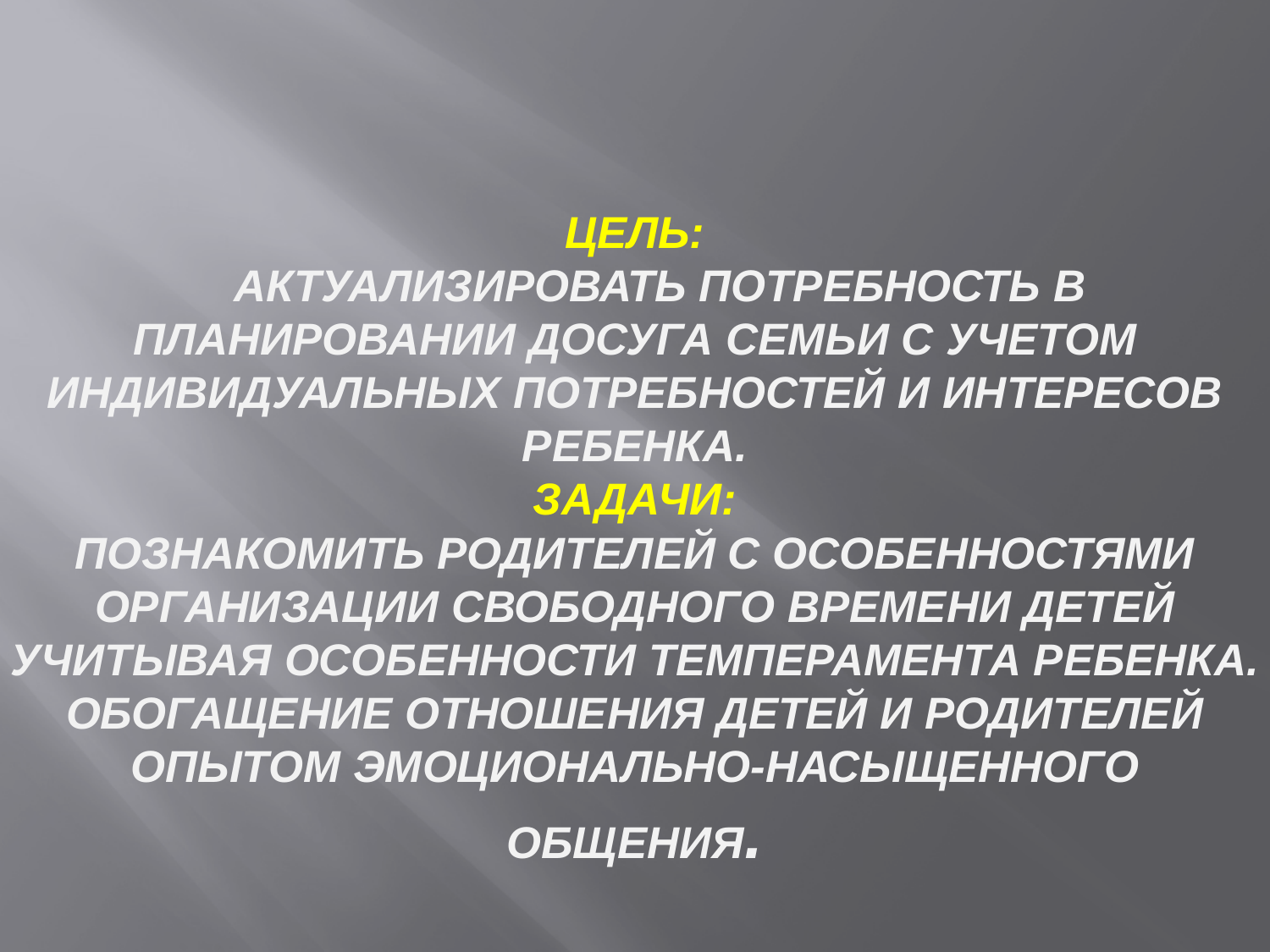

# Цель:     Актуализировать потребность в планировании досуга семьи с учетом индивидуальных потребностей и интересов ребенка. Задачи: Познакомить родителей с особенностями организации свободного времени детей учитывая особенности темперамента ребенка. Обогащение отношения детей и родителей опытом эмоционально-насыщенного общения.